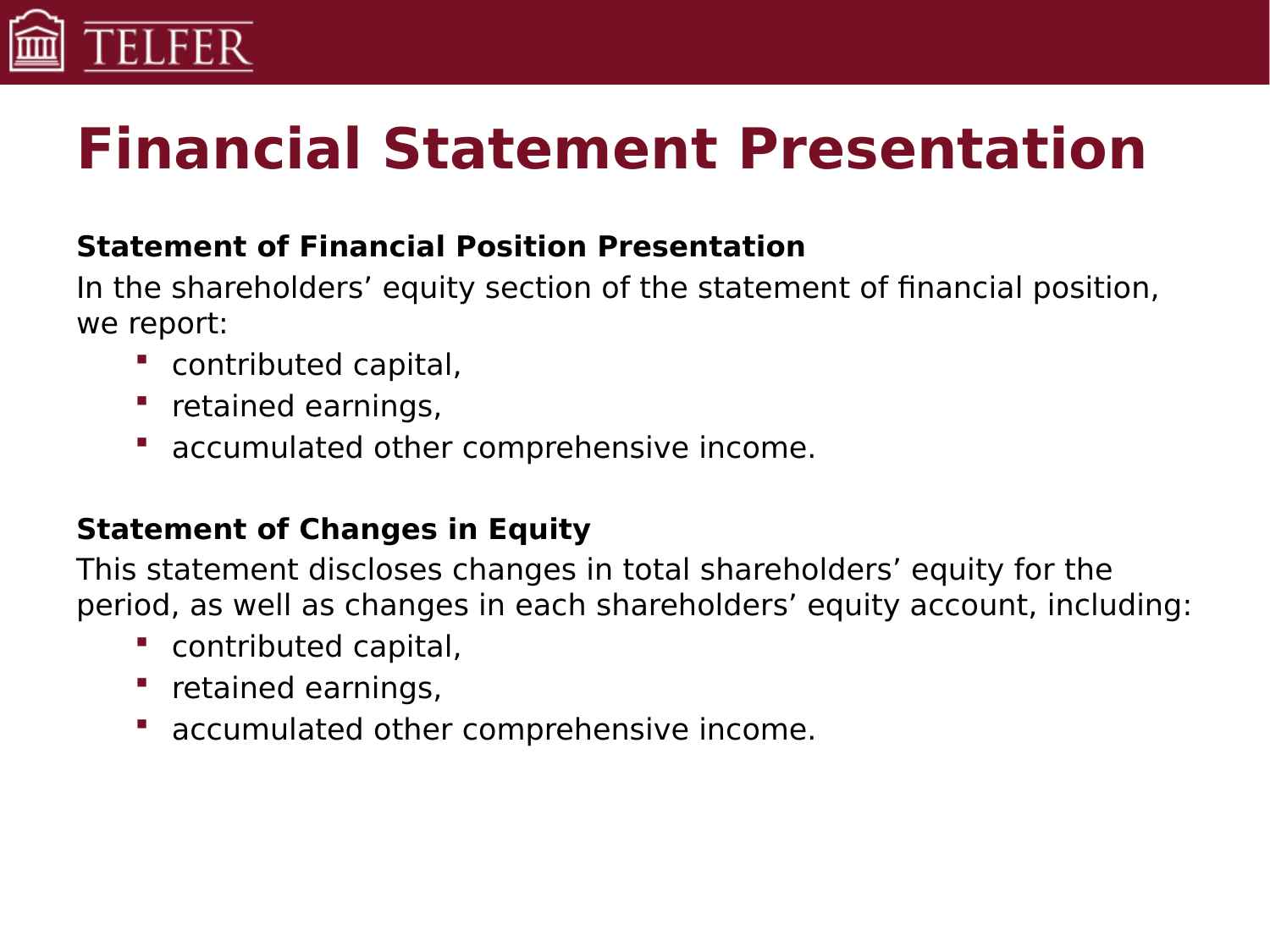

# Financial Statement Presentation
Statement of Financial Position Presentation
In the shareholders’ equity section of the statement of financial position, we report:
contributed capital,
retained earnings,
accumulated other comprehensive income.

Statement of Changes in Equity
This statement discloses changes in total shareholders’ equity for the period, as well as changes in each shareholders’ equity account, including:
contributed capital,
retained earnings,
accumulated other comprehensive income.